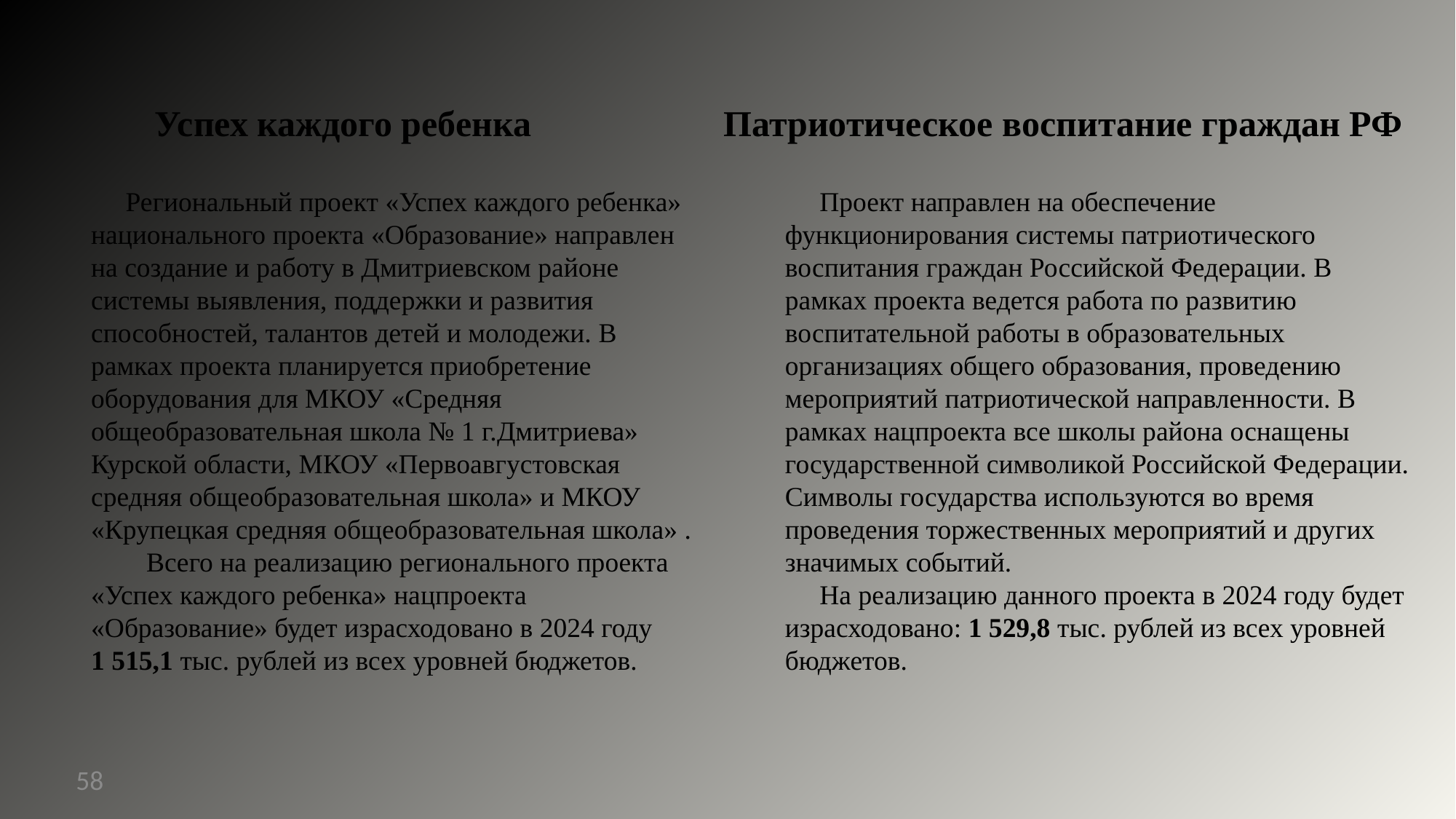

Успех каждого ребенка
Патриотическое воспитание граждан РФ
     Региональный проект «Успех каждого ребенка» национального проекта «Образование» направлен на создание и работу в Дмитриевском районе системы выявления, поддержки и развития способностей, талантов детей и молодежи. В рамках проекта планируется приобретение оборудования для МКОУ «Средняя общеобразовательная школа № 1 г.Дмитриева» Курской области, МКОУ «Первоавгустовская средняя общеобразовательная школа» и МКОУ «Крупецкая средняя общеобразовательная школа» .         Всего на реализацию регионального проекта «Успех каждого ребенка» нацпроекта «Образование» будет израсходовано в 2024 году     1 515,1 тыс. рублей из всех уровней бюджетов.
     Проект направлен на обеспечение функционирования системы патриотического воспитания граждан Российской Федерации. В рамках проекта ведется работа по развитию воспитательной работы в образовательных организациях общего образования, проведению мероприятий патриотической направленности. В рамках нацпроекта все школы района оснащены государственной символикой Российской Федерации. Символы государства используются во время проведения торжественных мероприятий и других значимых событий.
     На реализацию данного проекта в 2024 году будет израсходовано: 1 529,8 тыс. рублей из всех уровней бюджетов.
58